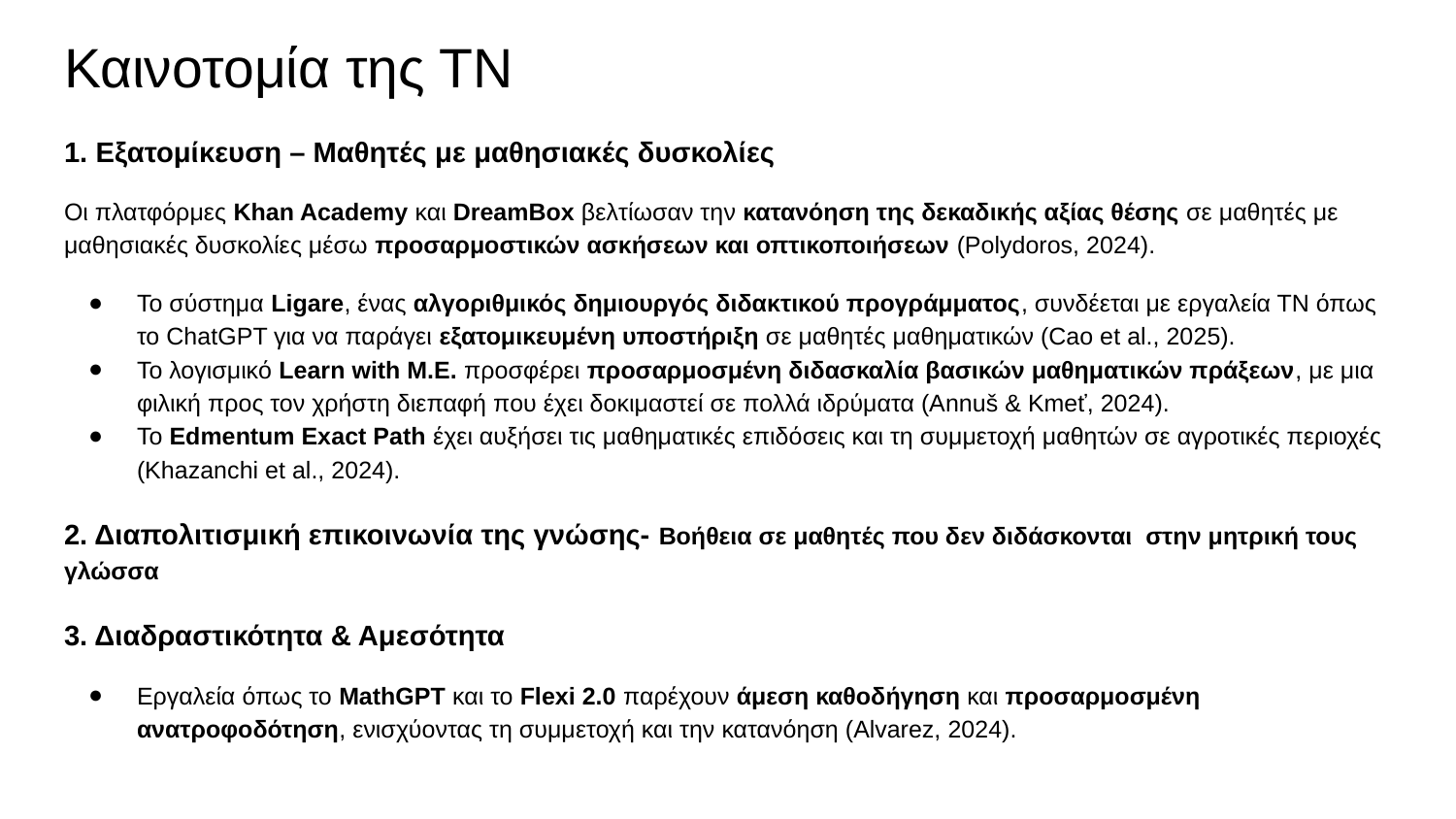

# Καινοτομία της ΤΝ
1. Εξατομίκευση – Μαθητές με μαθησιακές δυσκολίες
Οι πλατφόρμες Khan Academy και DreamBox βελτίωσαν την κατανόηση της δεκαδικής αξίας θέσης σε μαθητές με μαθησιακές δυσκολίες μέσω προσαρμοστικών ασκήσεων και οπτικοποιήσεων (Polydoros, 2024).
Το σύστημα Ligare, ένας αλγοριθμικός δημιουργός διδακτικού προγράμματος, συνδέεται με εργαλεία ΤΝ όπως το ChatGPT για να παράγει εξατομικευμένη υποστήριξη σε μαθητές μαθηματικών (Cao et al., 2025).
Το λογισμικό Learn with M.E. προσφέρει προσαρμοσμένη διδασκαλία βασικών μαθηματικών πράξεων, με μια φιλική προς τον χρήστη διεπαφή που έχει δοκιμαστεί σε πολλά ιδρύματα (Annuš & Kmeť, 2024).
Το Edmentum Exact Path έχει αυξήσει τις μαθηματικές επιδόσεις και τη συμμετοχή μαθητών σε αγροτικές περιοχές (Khazanchi et al., 2024).
2. Διαπολιτισμική επικοινωνία της γνώσης- Βοήθεια σε μαθητές που δεν διδάσκονται  στην μητρική τους γλώσσα
3. Διαδραστικότητα & Αμεσότητα
Εργαλεία όπως το MathGPT και το Flexi 2.0 παρέχουν άμεση καθοδήγηση και προσαρμοσμένη ανατροφοδότηση, ενισχύοντας τη συμμετοχή και την κατανόηση (Alvarez, 2024).